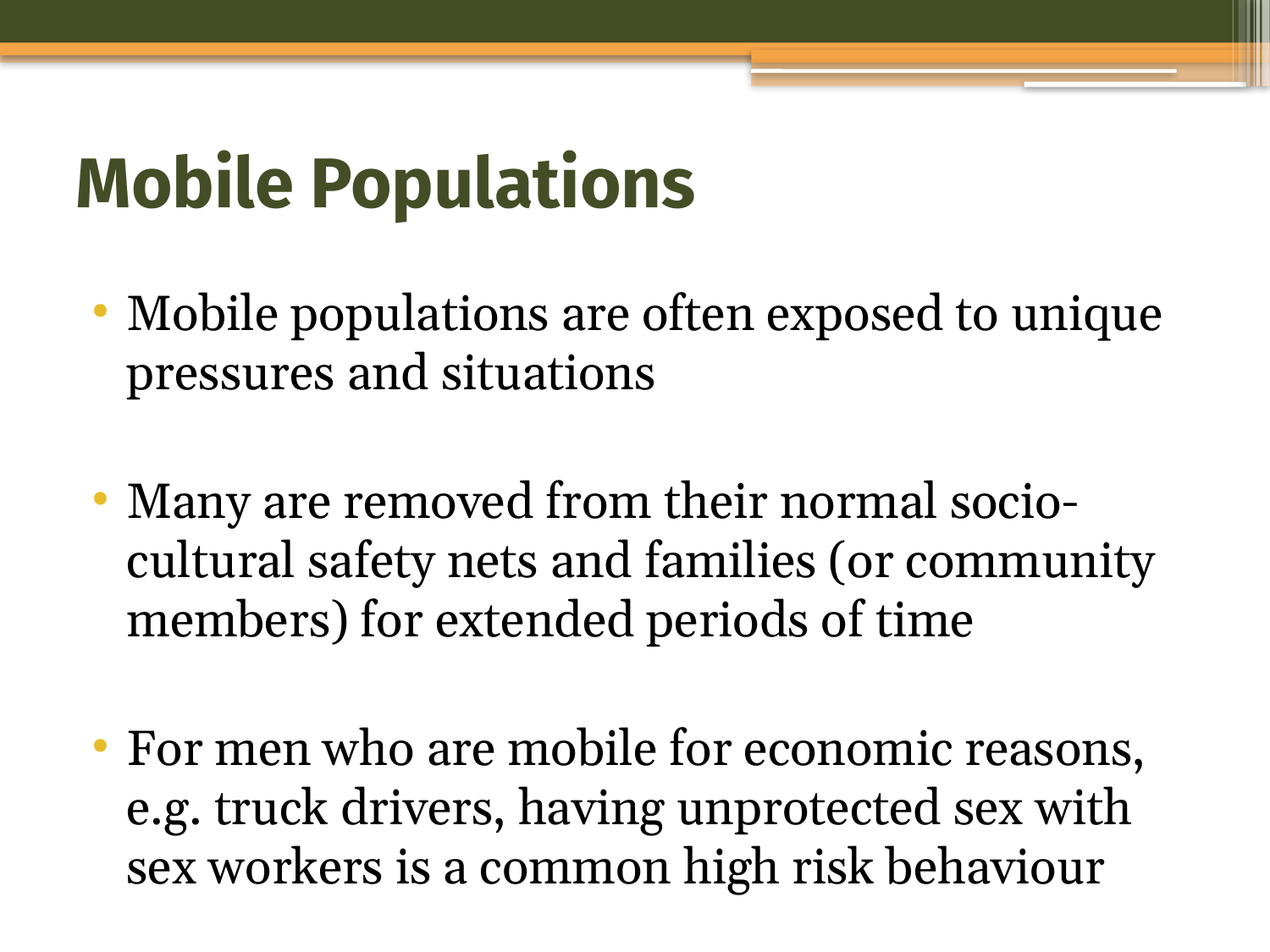

# Mobile Populations
Mobile populations are often exposed to unique pressures and situations

Many are removed from their normal socio-cultural safety nets and families (or community members) for extended periods of time

For men who are mobile for economic reasons, e.g. truck drivers, having unprotected sex with sex workers is a common high risk behaviour